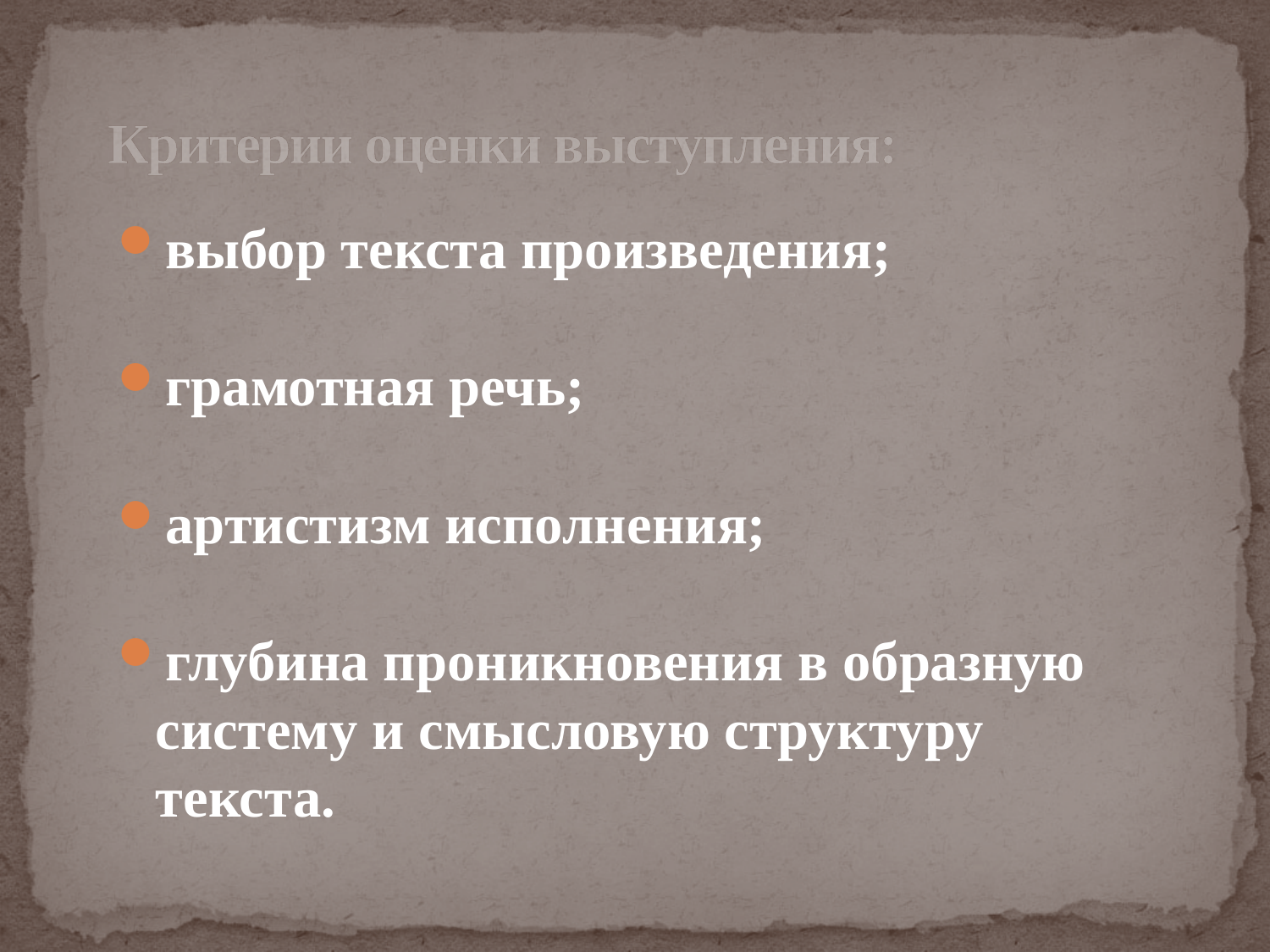

# Критерии оценки выступления:
выбор текста произведения;
грамотная речь;
артистизм исполнения;
глубина проникновения в образную систему и смысловую структуру текста.